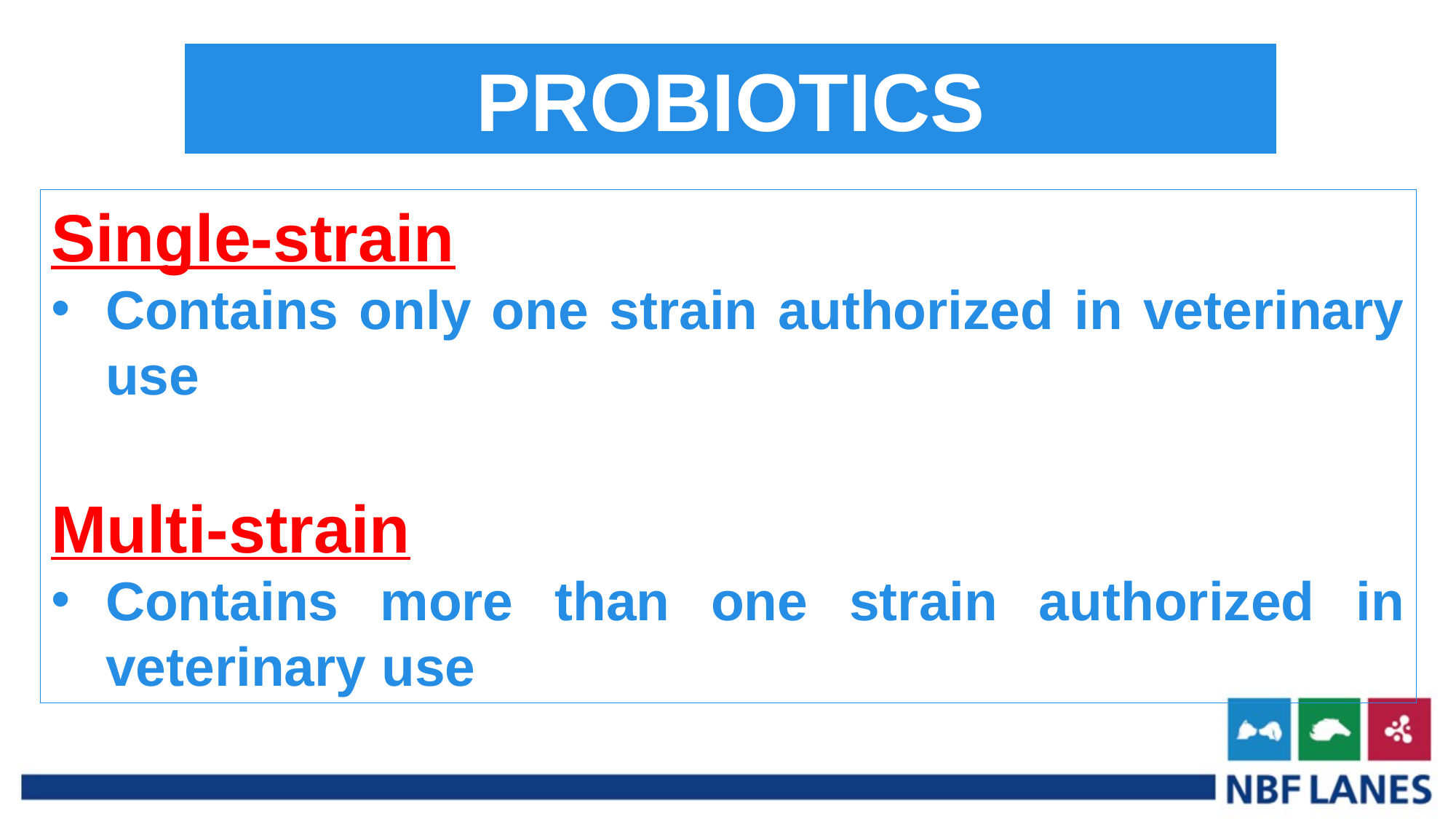

PROBIOTICS
Single-strain
Contains only one strain authorized in veterinary use

Multi-strain
Contains more than one strain authorized in veterinary use